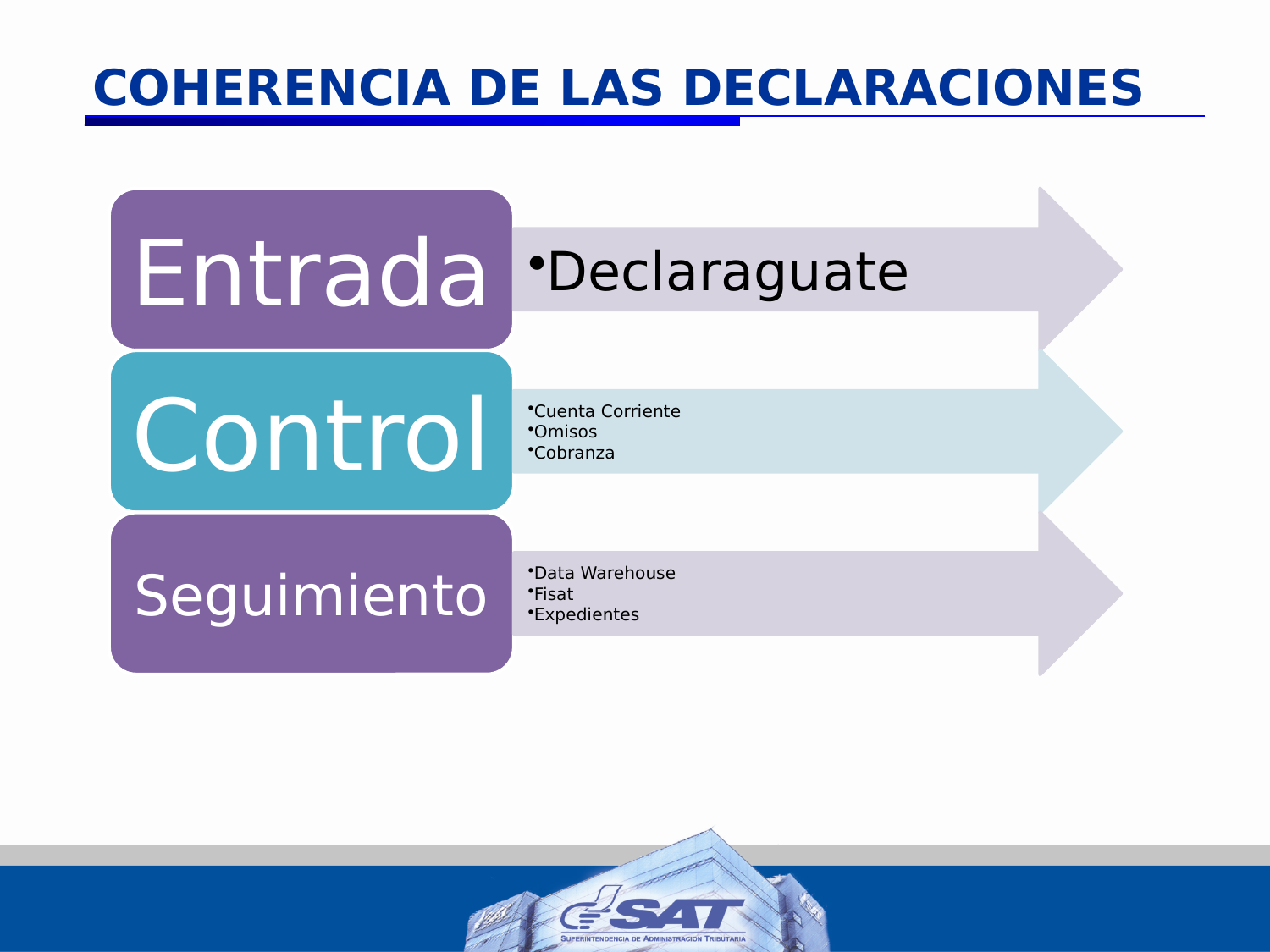

# COHERENCIA DE LAS DECLARACIONES
Entrada
Declaraguate
Control
Cuenta Corriente
Seguimiento
Data Warehouse
Fisat
Expedientes
Omisos
Cobranza